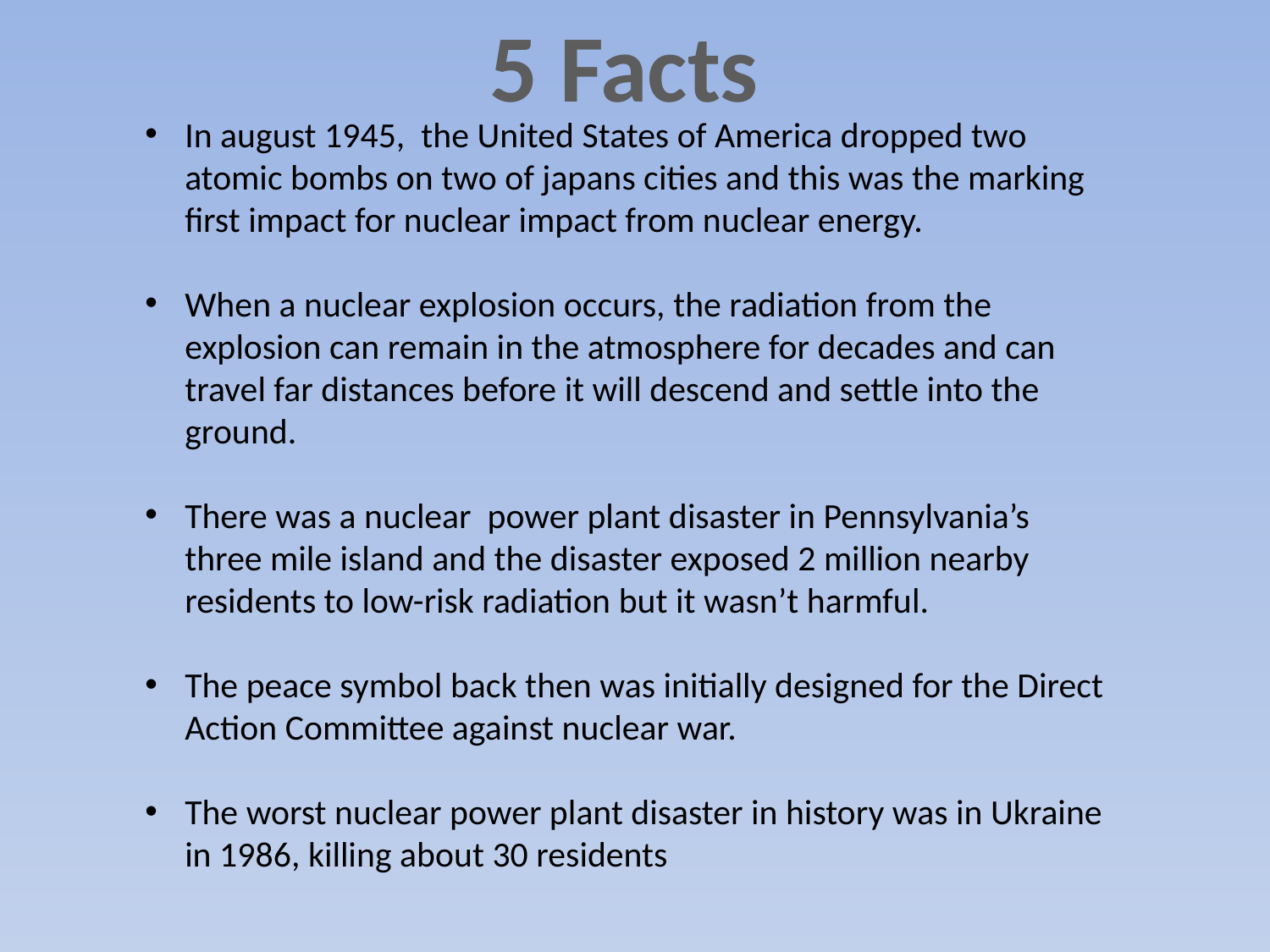

5 Facts
In august 1945,  the United States of America dropped two atomic bombs on two of japans cities and this was the marking first impact for nuclear impact from nuclear energy.

When a nuclear explosion occurs, the radiation from the explosion can remain in the atmosphere for decades and can travel far distances before it will descend and settle into the ground.

There was a nuclear  power plant disaster in Pennsylvania’s  three mile island and the disaster exposed 2 million nearby residents to low-risk radiation but it wasn’t harmful.

The peace symbol back then was initially designed for the Direct Action Committee against nuclear war.

The worst nuclear power plant disaster in history was in Ukraine in 1986, killing about 30 residents